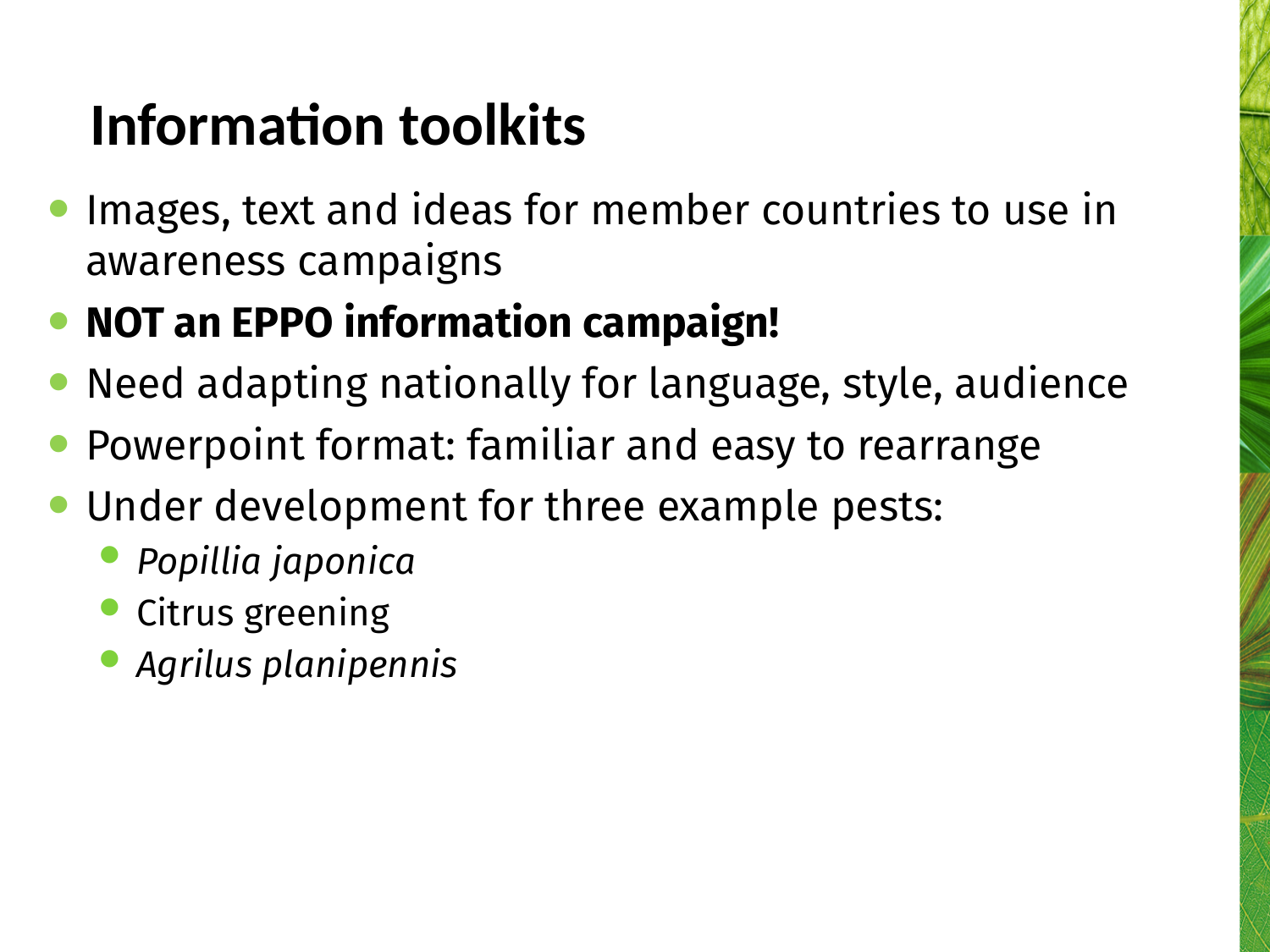

# Information toolkits
Images, text and ideas for member countries to use in awareness campaigns
NOT an EPPO information campaign!
Need adapting nationally for language, style, audience
Powerpoint format: familiar and easy to rearrange
Under development for three example pests:
Popillia japonica
Citrus greening
Agrilus planipennis